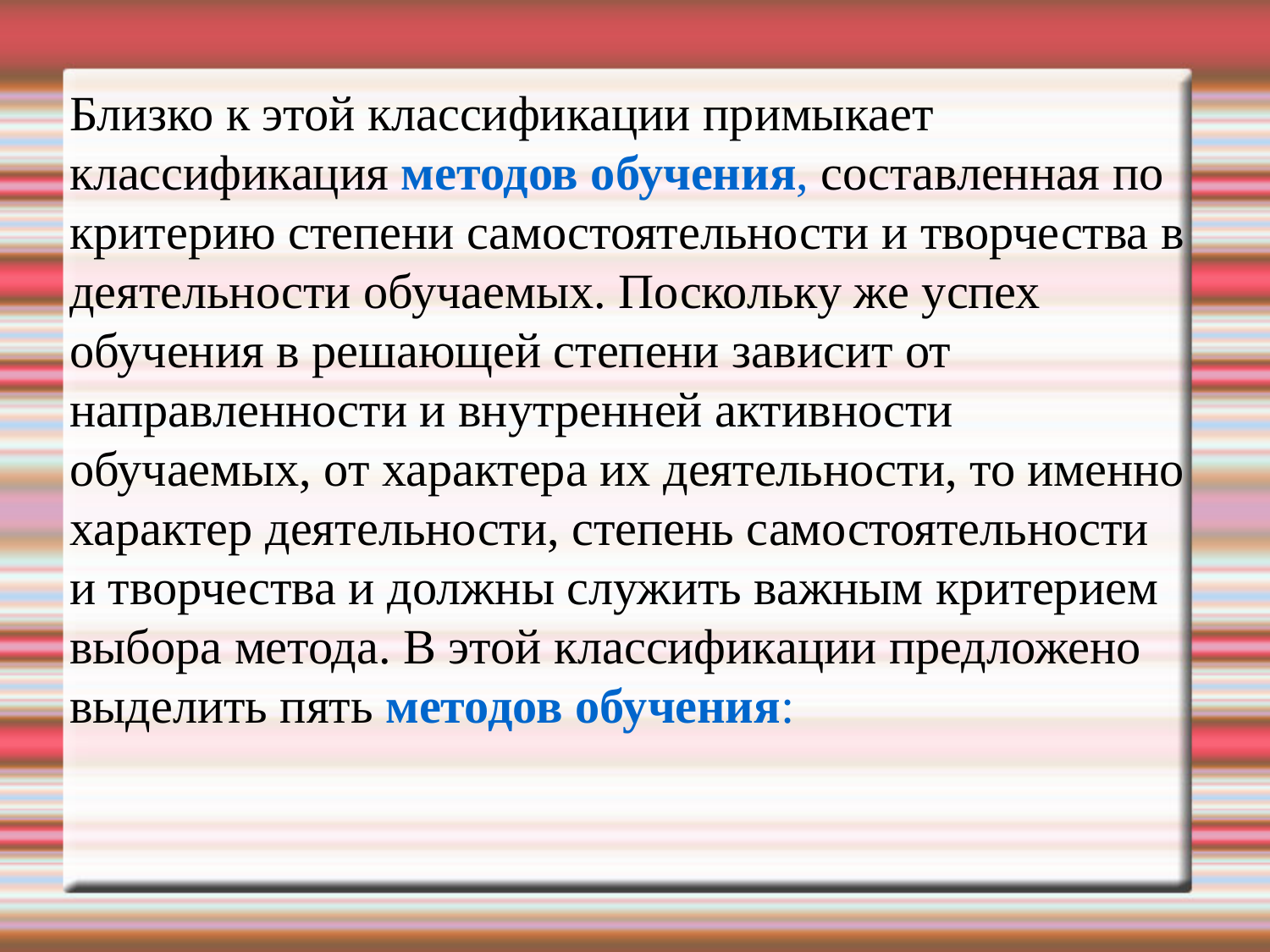

Близко к этой классификации примыкает классификация методов обучения, составленная по критерию степени самостоятельности и творчества в деятельности обучаемых. Поскольку же успех обучения в решающей степени зависит от направленности и внутренней активности обучаемых, от характера их деятельности, то именно характер деятельности, степень самостоятельности и творчества и должны служить важным критерием выбора метода. В этой классификации предложено выделить пять методов обучения: